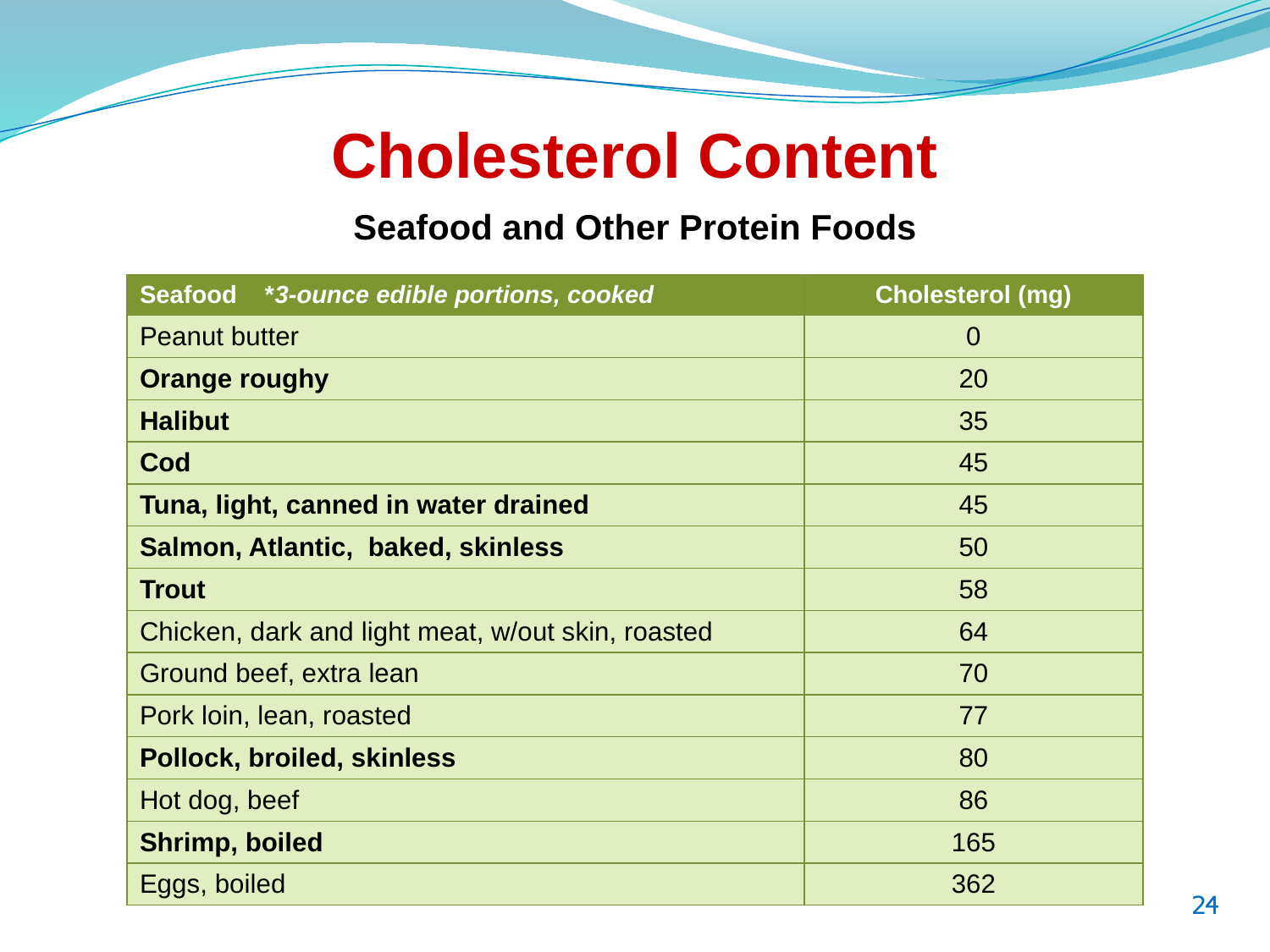

# Cholesterol Content
Seafood and Other Protein Foods
| Seafood \*3-ounce edible portions, cooked | Cholesterol (mg) |
| --- | --- |
| Peanut butter | 0 |
| Orange roughy | 20 |
| Halibut | 35 |
| Cod | 45 |
| Tuna, light, canned in water drained | 45 |
| Salmon, Atlantic, baked, skinless | 50 |
| Trout | 58 |
| Chicken, dark and light meat, w/out skin, roasted | 64 |
| Ground beef, extra lean | 70 |
| Pork loin, lean, roasted | 77 |
| Pollock, broiled, skinless | 80 |
| Hot dog, beef | 86 |
| Shrimp, boiled | 165 |
| Eggs, boiled | 362 |
24